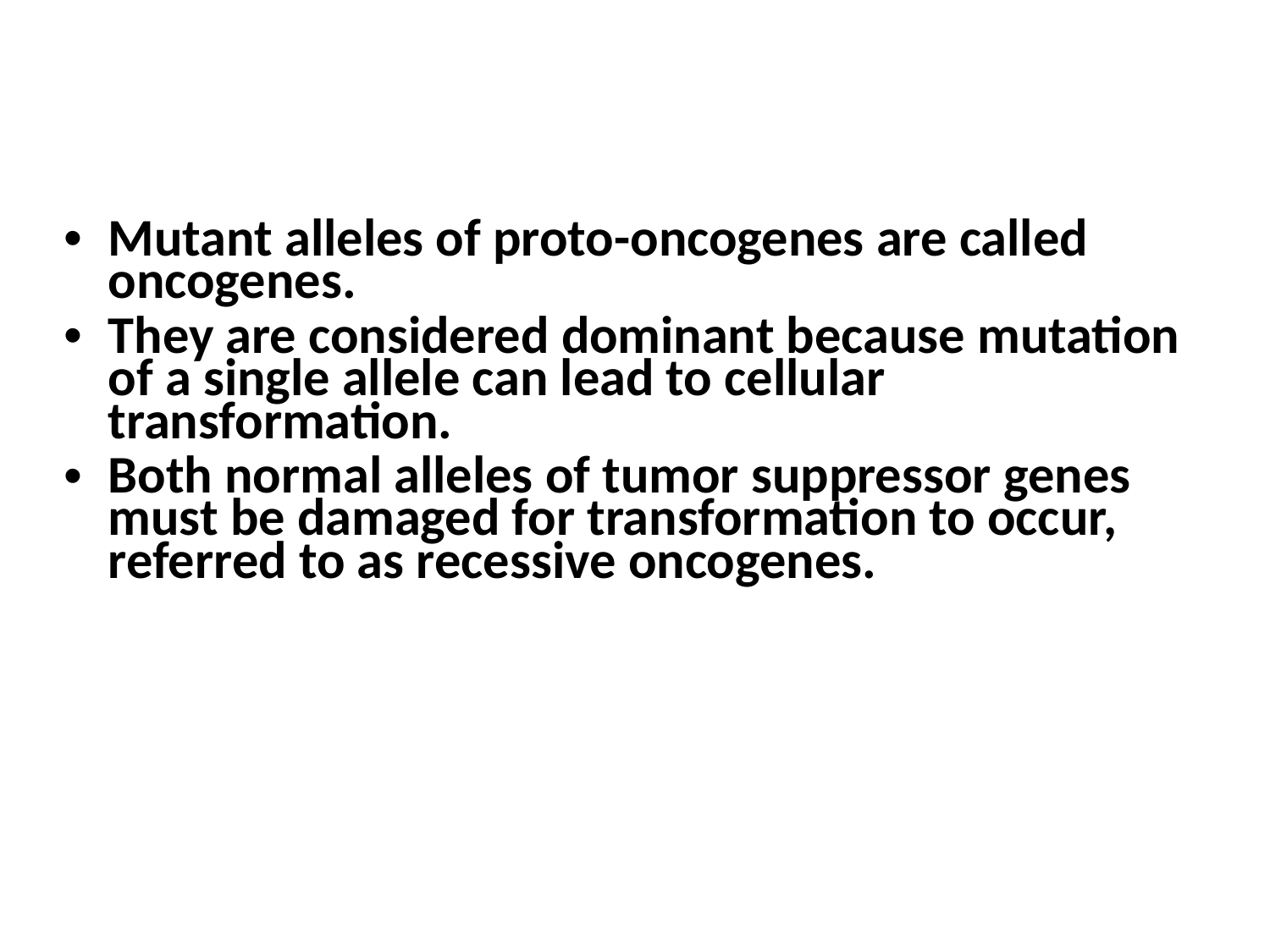

Mutant alleles of proto-oncogenes are called oncogenes.
They are considered dominant because mutation of a single allele can lead to cellular transformation.
Both normal alleles of tumor suppressor genes must be damaged for transformation to occur, referred to as recessive oncogenes.